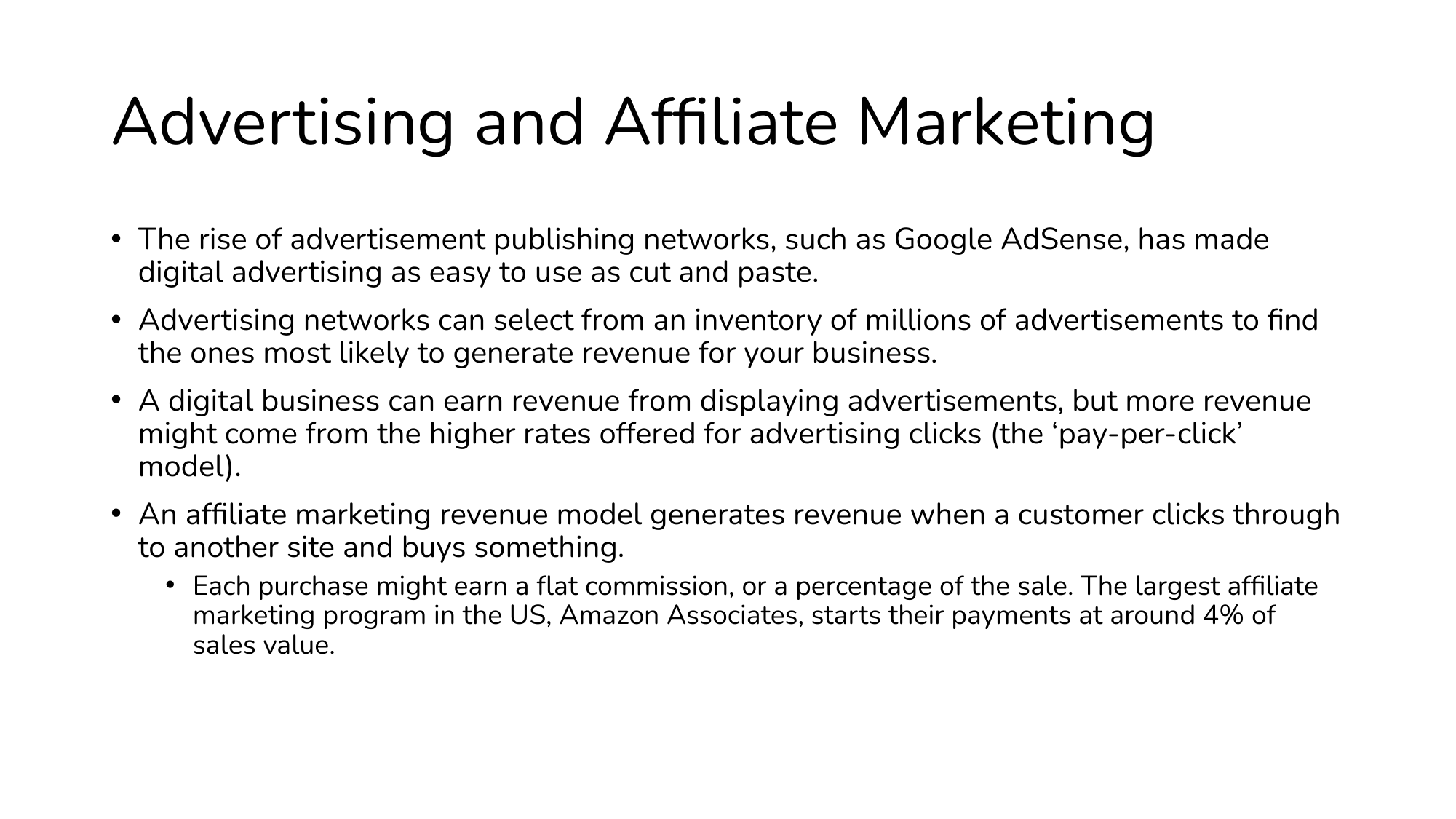

# Advertising and Affiliate Marketing
The rise of advertisement publishing networks, such as Google AdSense, has made digital advertising as easy to use as cut and paste.
Advertising networks can select from an inventory of millions of advertisements to find the ones most likely to generate revenue for your business.
A digital business can earn revenue from displaying advertisements, but more revenue might come from the higher rates offered for advertising clicks (the ‘pay-per-click’ model).
An affiliate marketing revenue model generates revenue when a customer clicks through to another site and buys something.
Each purchase might earn a flat commission, or a percentage of the sale. The largest affiliate marketing program in the US, Amazon Associates, starts their payments at around 4% of sales value.